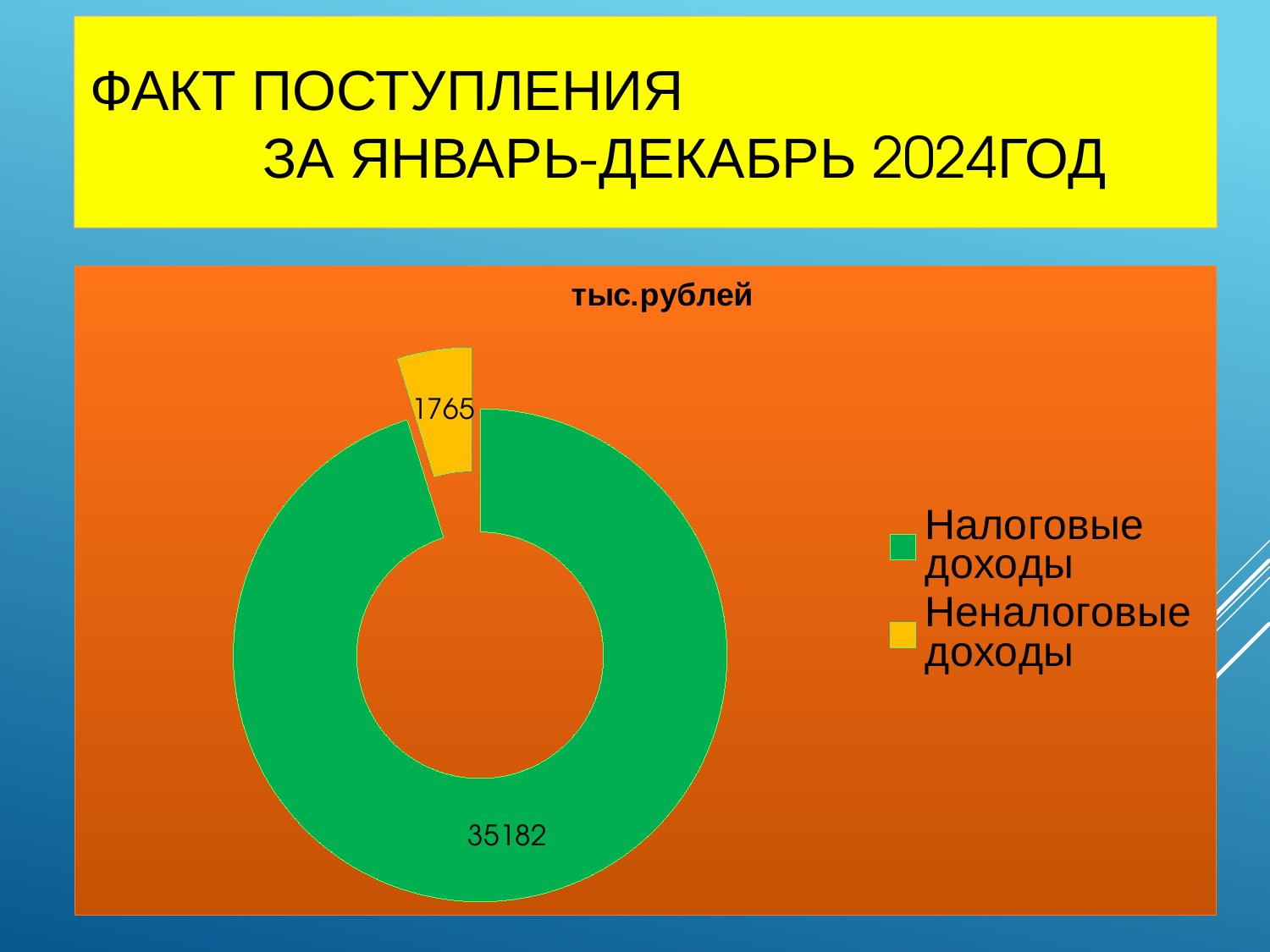

# Факт поступления                                       за январь-декабрь 2024год

### Chart: тыс.рублей

| Category | тыс.рублей |
|---|---|
| Налоговые доходы | 35182.0 |
| Неналоговые доходы | 1765.0 |